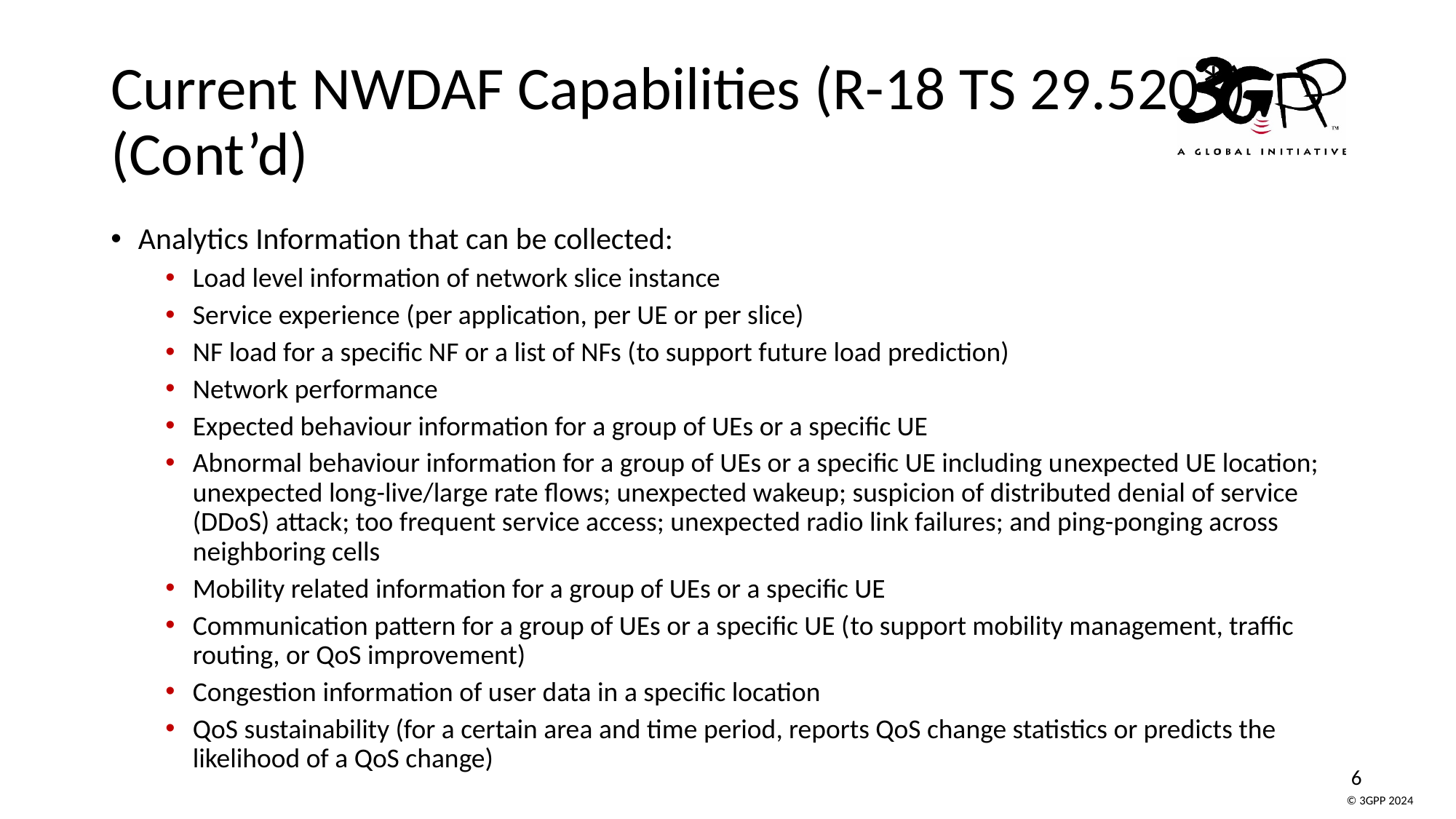

# Current NWDAF Capabilities (R-18 TS 29.520*) (Cont’d)
Analytics Information that can be collected:
Load level information of network slice instance
Service experience (per application, per UE or per slice)
NF load for a specific NF or a list of NFs (to support future load prediction)
Network performance
Expected behaviour information for a group of UEs or a specific UE
Abnormal behaviour information for a group of UEs or a specific UE including unexpected UE location; unexpected long-live/large rate flows; unexpected wakeup; suspicion of distributed denial of service (DDoS) attack; too frequent service access; unexpected radio link failures; and ping-ponging across neighboring cells
Mobility related information for a group of UEs or a specific UE
Communication pattern for a group of UEs or a specific UE (to support mobility management, traffic routing, or QoS improvement)
Congestion information of user data in a specific location
QoS sustainability (for a certain area and time period, reports QoS change statistics or predicts the likelihood of a QoS change)